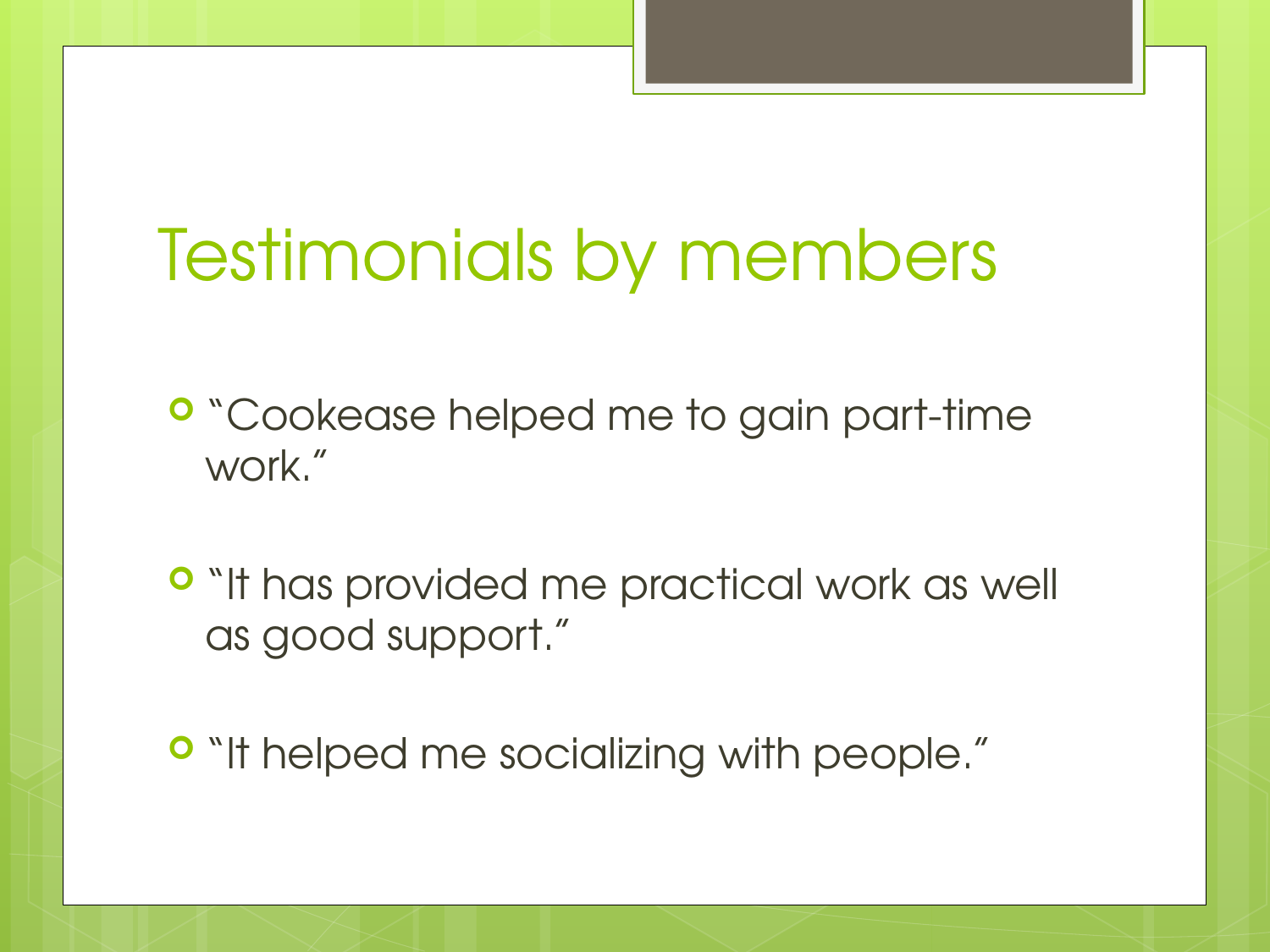

# Testimonials by members

“Cookease helped me to gain part-time work.”

“It has provided me practical work as well as good support.”

“It helped me socializing with people.”